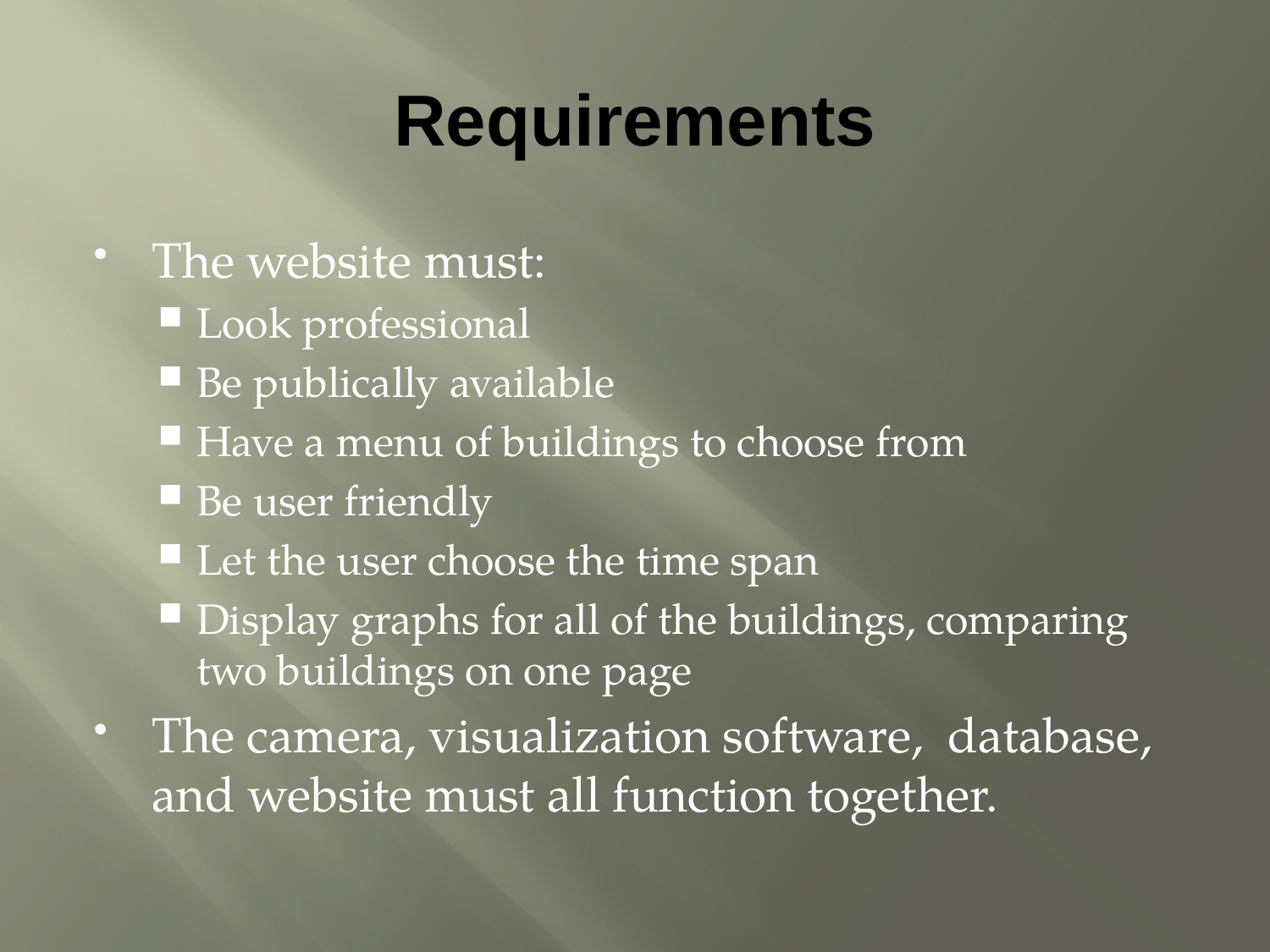

# Requirements
The website must:
Look professional
Be publically available
Have a menu of buildings to choose from
Be user friendly
Let the user choose the time span
Display graphs for all of the buildings, comparing two buildings on one page
The camera, visualization software,  database, and website must all function together.